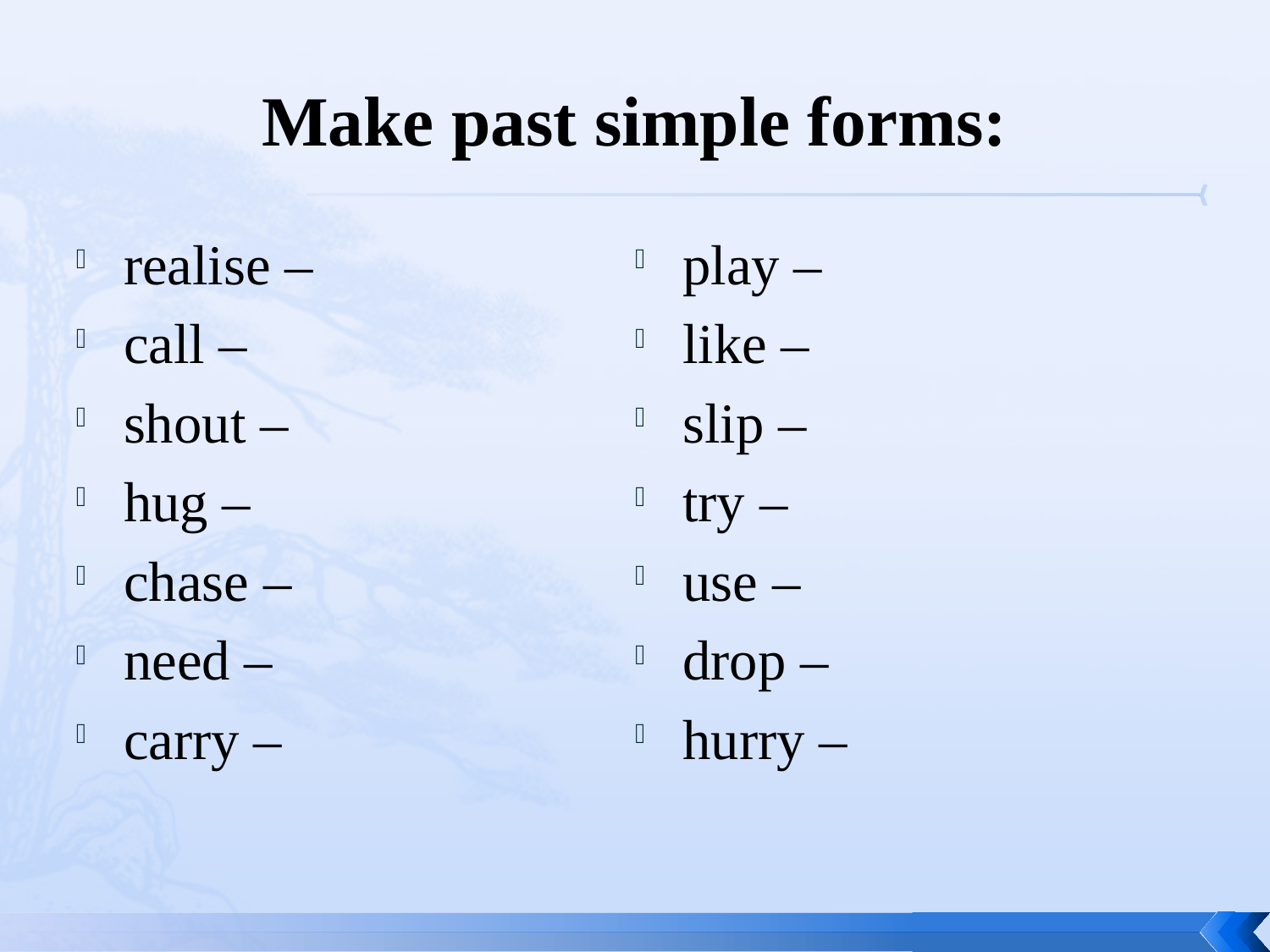

# Make past simple forms:
realise –
call –
shout –
hug –
chase –
need –
carry –
play –
like –
slip –
try –
use –
drop –
hurry –